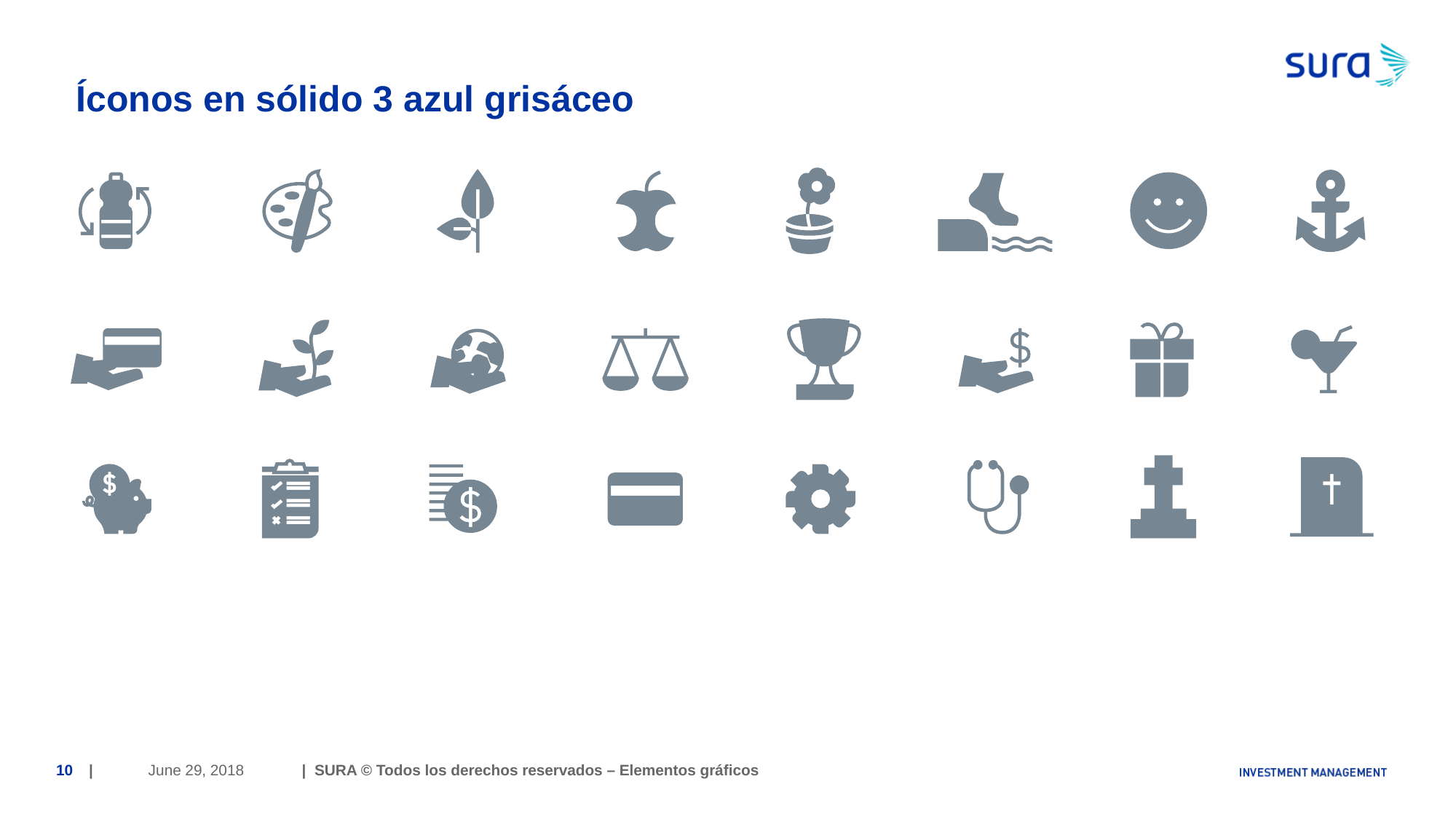

# Íconos en sólido 3 azul grisáceo

June 29, 2018
10
|                                                  |  SURA © Todos los derechos reservados – Elementos gráficos